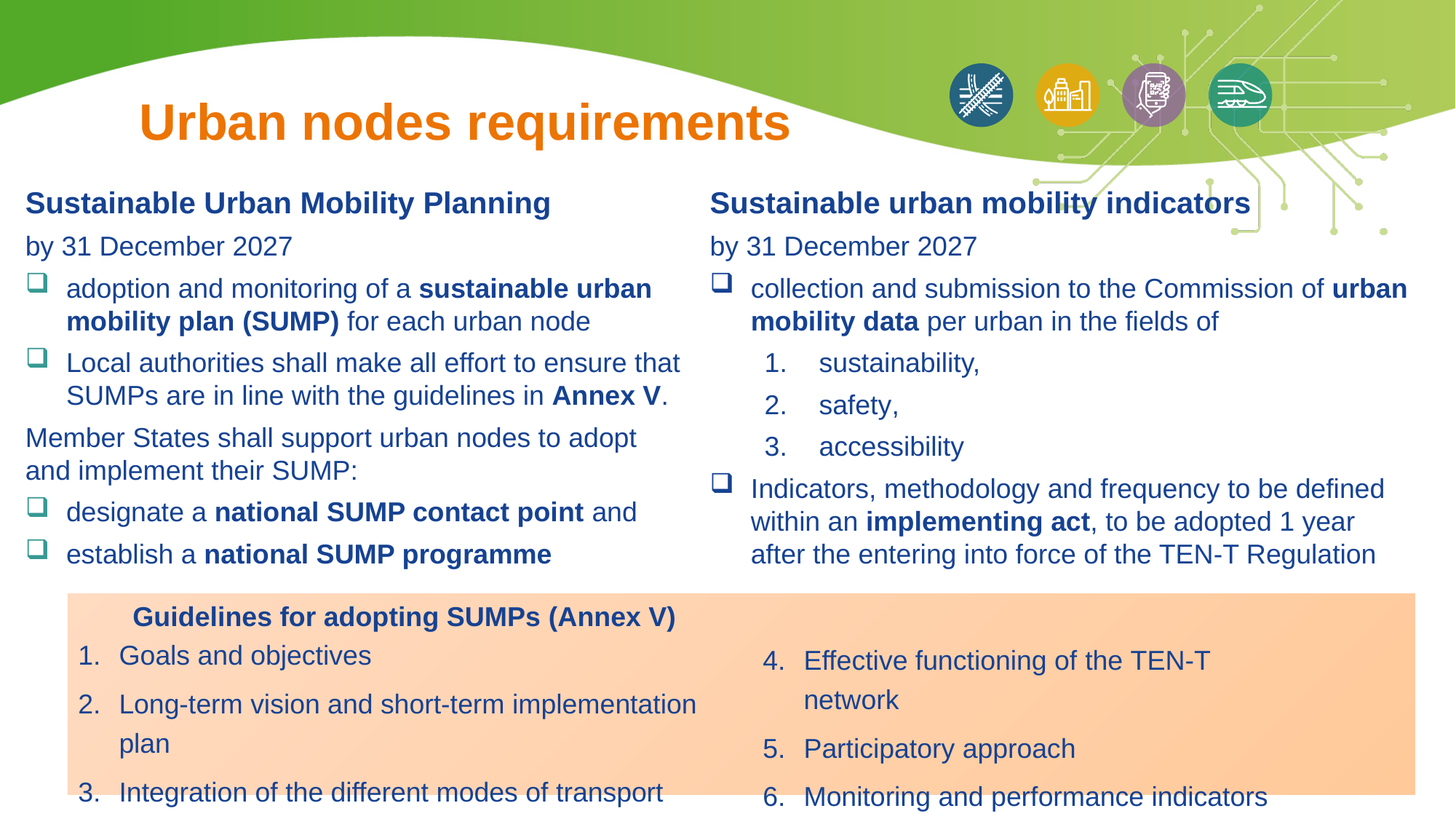

Urban nodes requirements
Sustainable Urban Mobility Planning
by 31 December 2027
adoption and monitoring of a sustainable urban mobility plan (SUMP) for each urban node
Local authorities shall make all effort to ensure that SUMPs are in line with the guidelines in Annex V.
Member States shall support urban nodes to adopt and implement their SUMP:
designate a national SUMP contact point and
establish a national SUMP programme

Sustainable urban mobility indicators
by 31 December 2027
collection and submission to the Commission of urban mobility data per urban in the fields of
sustainability,
safety,
accessibility
Indicators, methodology and frequency to be defined within an implementing act, to be adopted 1 year after the entering into force of the TEN-T Regulation

Guidelines for adopting SUMPs (Annex V)
Goals and objectives
Long-term vision and short-term implementation plan
Integration of the different modes of transport

Effective functioning of the TEN-T network
Participatory approach
Monitoring and performance indicators